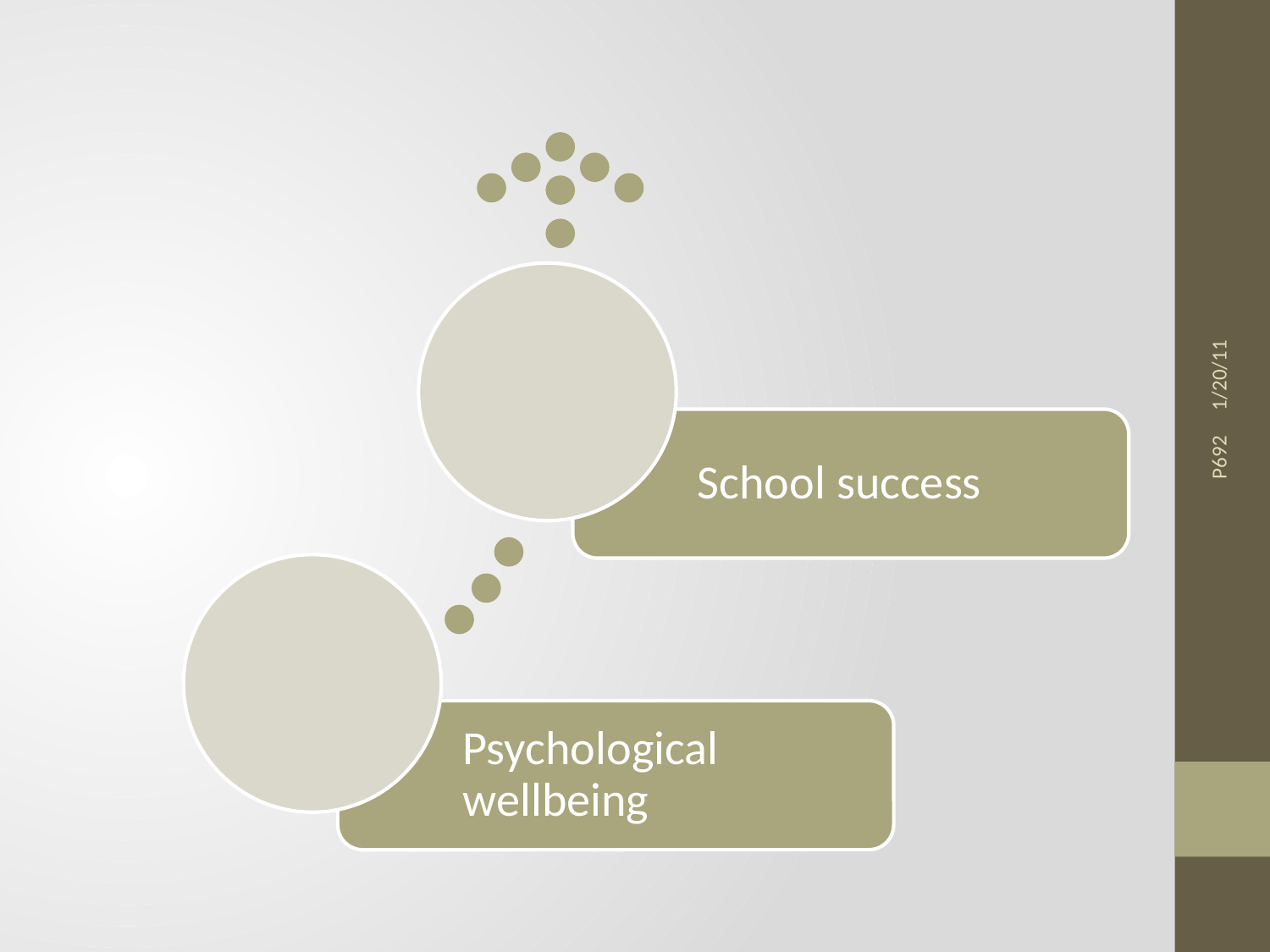

#
Psychological wellbeing
School success
1/20/11
P692